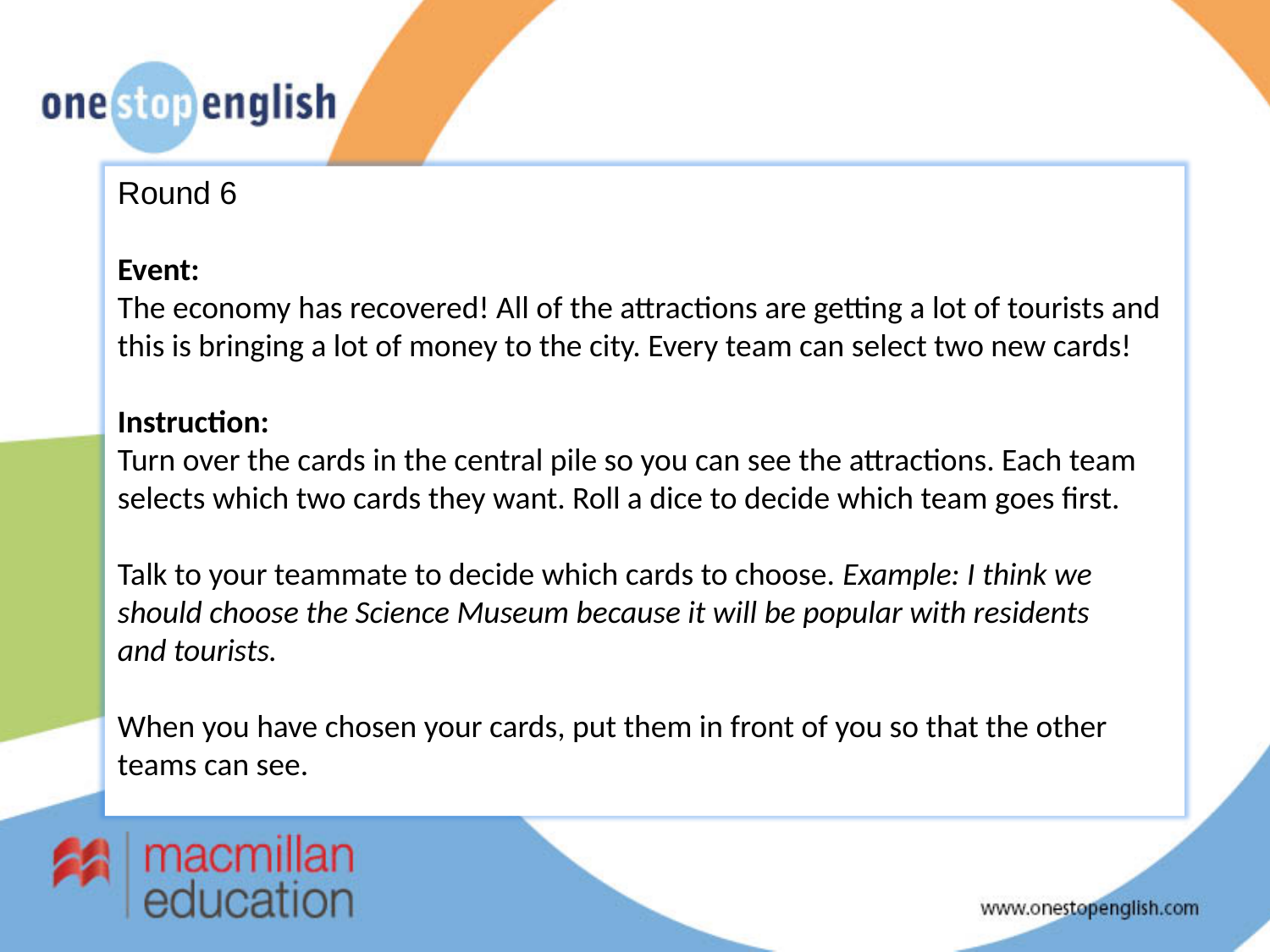

Round 6

Event:
The economy has recovered! All of the attractions are getting a lot of tourists and this is bringing a lot of money to the city. Every team can select two new cards!

Instruction:
Turn over the cards in the central pile so you can see the attractions. Each team selects which two cards they want. Roll a dice to decide which team goes first.

Talk to your teammate to decide which cards to choose. Example: I think we should choose the Science Museum because it will be popular with residents
and tourists.

When you have chosen your cards, put them in front of you so that the other teams can see.